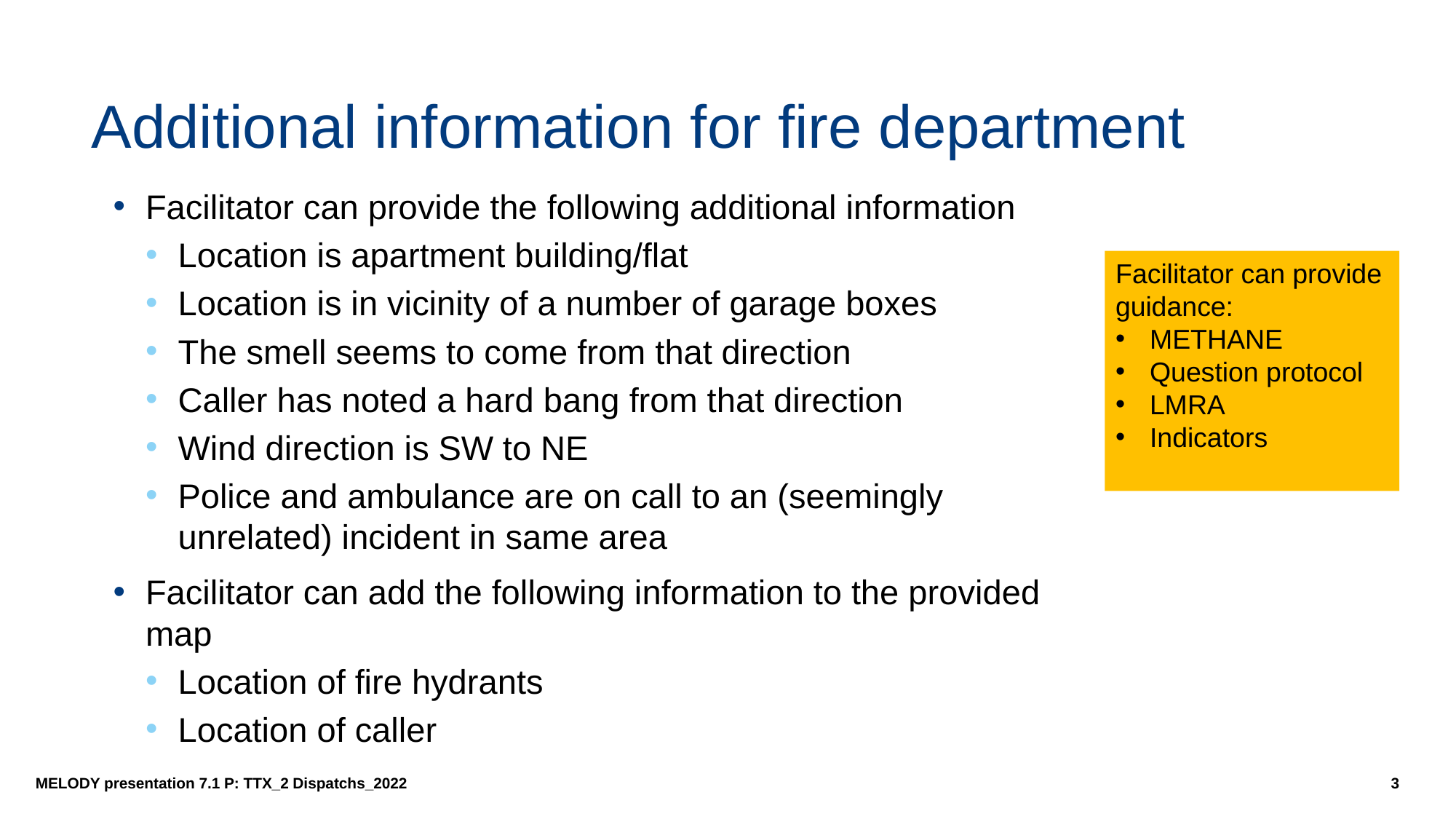

# Additional information for fire department
Facilitator can provide the following additional information
Location is apartment building/flat
Location is in vicinity of a number of garage boxes
The smell seems to come from that direction
Caller has noted a hard bang from that direction
Wind direction is SW to NE
Police and ambulance are on call to an (seemingly unrelated) incident in same area
Facilitator can add the following information to the provided map
Location of fire hydrants
Location of caller
Facilitator can provide guidance:
METHANE
Question protocol
LMRA
Indicators

MELODY presentation 7.1 P: TTX_2 Dispatchs_2022
3